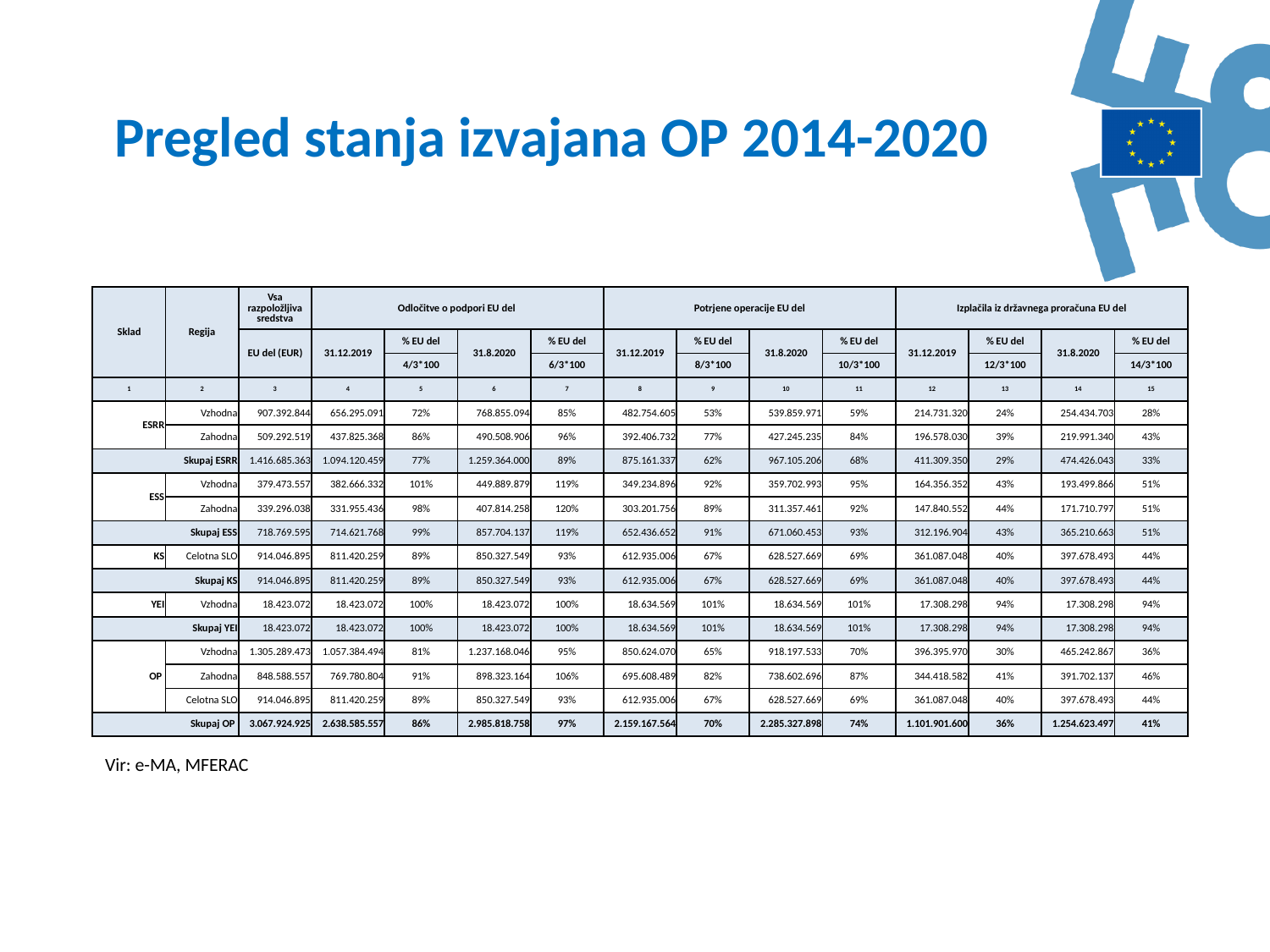

Pregled stanja izvajana OP 2014-2020
| Sklad | Regija | Vsa razpoložljiva sredstva | Odločitve o podpori EU del |  |  |  | Potrjene operacije EU del |  |  |  | Izplačila iz državnega proračuna EU del |  |  |  |
| --- | --- | --- | --- | --- | --- | --- | --- | --- | --- | --- | --- | --- | --- | --- |
|  |  | EU del (EUR) | 31.12.2019 | % EU del | 31.8.2020 | % EU del | 31.12.2019 | % EU del | 31.8.2020 | % EU del | 31.12.2019 | % EU del | 31.8.2020 | % EU del |
|  |  |  |  | 4/3\*100 |  | 6/3\*100 |  | 8/3\*100 |  | 10/3\*100 |  | 12/3\*100 |  | 14/3\*100 |
| 1 | 2 | 3 | 4 | 5 | 6 | 7 | 8 | 9 | 10 | 11 | 12 | 13 | 14 | 15 |
| ESRR | Vzhodna | 907.392.844 | 656.295.091 | 72% | 768.855.094 | 85% | 482.754.605 | 53% | 539.859.971 | 59% | 214.731.320 | 24% | 254.434.703 | 28% |
|  | Zahodna | 509.292.519 | 437.825.368 | 86% | 490.508.906 | 96% | 392.406.732 | 77% | 427.245.235 | 84% | 196.578.030 | 39% | 219.991.340 | 43% |
| Skupaj ESRR |  | 1.416.685.363 | 1.094.120.459 | 77% | 1.259.364.000 | 89% | 875.161.337 | 62% | 967.105.206 | 68% | 411.309.350 | 29% | 474.426.043 | 33% |
| ESS | Vzhodna | 379.473.557 | 382.666.332 | 101% | 449.889.879 | 119% | 349.234.896 | 92% | 359.702.993 | 95% | 164.356.352 | 43% | 193.499.866 | 51% |
|  | Zahodna | 339.296.038 | 331.955.436 | 98% | 407.814.258 | 120% | 303.201.756 | 89% | 311.357.461 | 92% | 147.840.552 | 44% | 171.710.797 | 51% |
| Skupaj ESS |  | 718.769.595 | 714.621.768 | 99% | 857.704.137 | 119% | 652.436.652 | 91% | 671.060.453 | 93% | 312.196.904 | 43% | 365.210.663 | 51% |
| KS | Celotna SLO | 914.046.895 | 811.420.259 | 89% | 850.327.549 | 93% | 612.935.006 | 67% | 628.527.669 | 69% | 361.087.048 | 40% | 397.678.493 | 44% |
| Skupaj KS |  | 914.046.895 | 811.420.259 | 89% | 850.327.549 | 93% | 612.935.006 | 67% | 628.527.669 | 69% | 361.087.048 | 40% | 397.678.493 | 44% |
| YEI | Vzhodna | 18.423.072 | 18.423.072 | 100% | 18.423.072 | 100% | 18.634.569 | 101% | 18.634.569 | 101% | 17.308.298 | 94% | 17.308.298 | 94% |
| Skupaj YEI |  | 18.423.072 | 18.423.072 | 100% | 18.423.072 | 100% | 18.634.569 | 101% | 18.634.569 | 101% | 17.308.298 | 94% | 17.308.298 | 94% |
| OP | Vzhodna | 1.305.289.473 | 1.057.384.494 | 81% | 1.237.168.046 | 95% | 850.624.070 | 65% | 918.197.533 | 70% | 396.395.970 | 30% | 465.242.867 | 36% |
|  | Zahodna | 848.588.557 | 769.780.804 | 91% | 898.323.164 | 106% | 695.608.489 | 82% | 738.602.696 | 87% | 344.418.582 | 41% | 391.702.137 | 46% |
|  | Celotna SLO | 914.046.895 | 811.420.259 | 89% | 850.327.549 | 93% | 612.935.006 | 67% | 628.527.669 | 69% | 361.087.048 | 40% | 397.678.493 | 44% |
| Skupaj OP |  | 3.067.924.925 | 2.638.585.557 | 86% | 2.985.818.758 | 97% | 2.159.167.564 | 70% | 2.285.327.898 | 74% | 1.101.901.600 | 36% | 1.254.623.497 | 41% |
Vir: e-MA, MFERAC